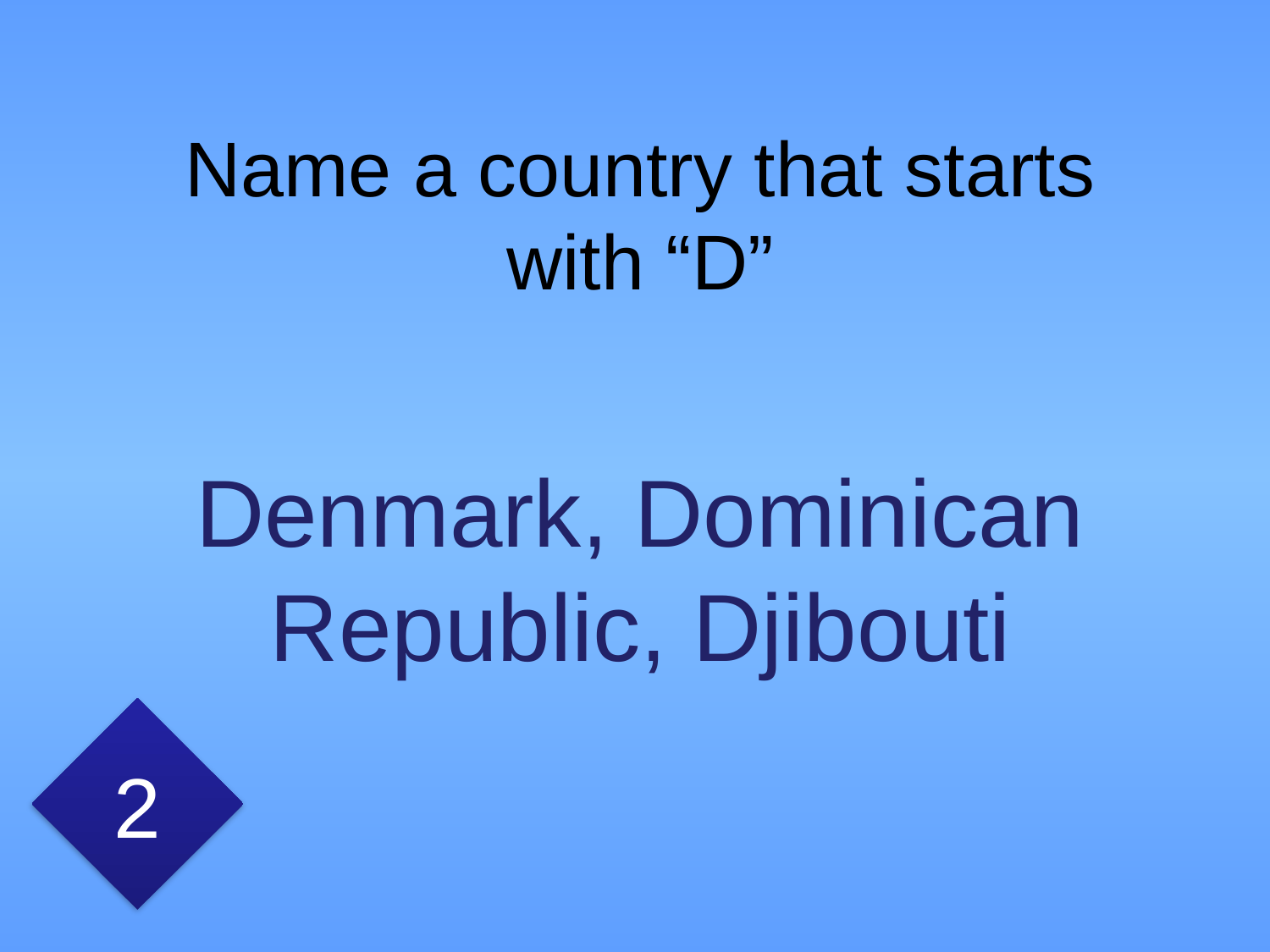

# Name a country that starts with “D”
Denmark, Dominican Republic, Djibouti
2